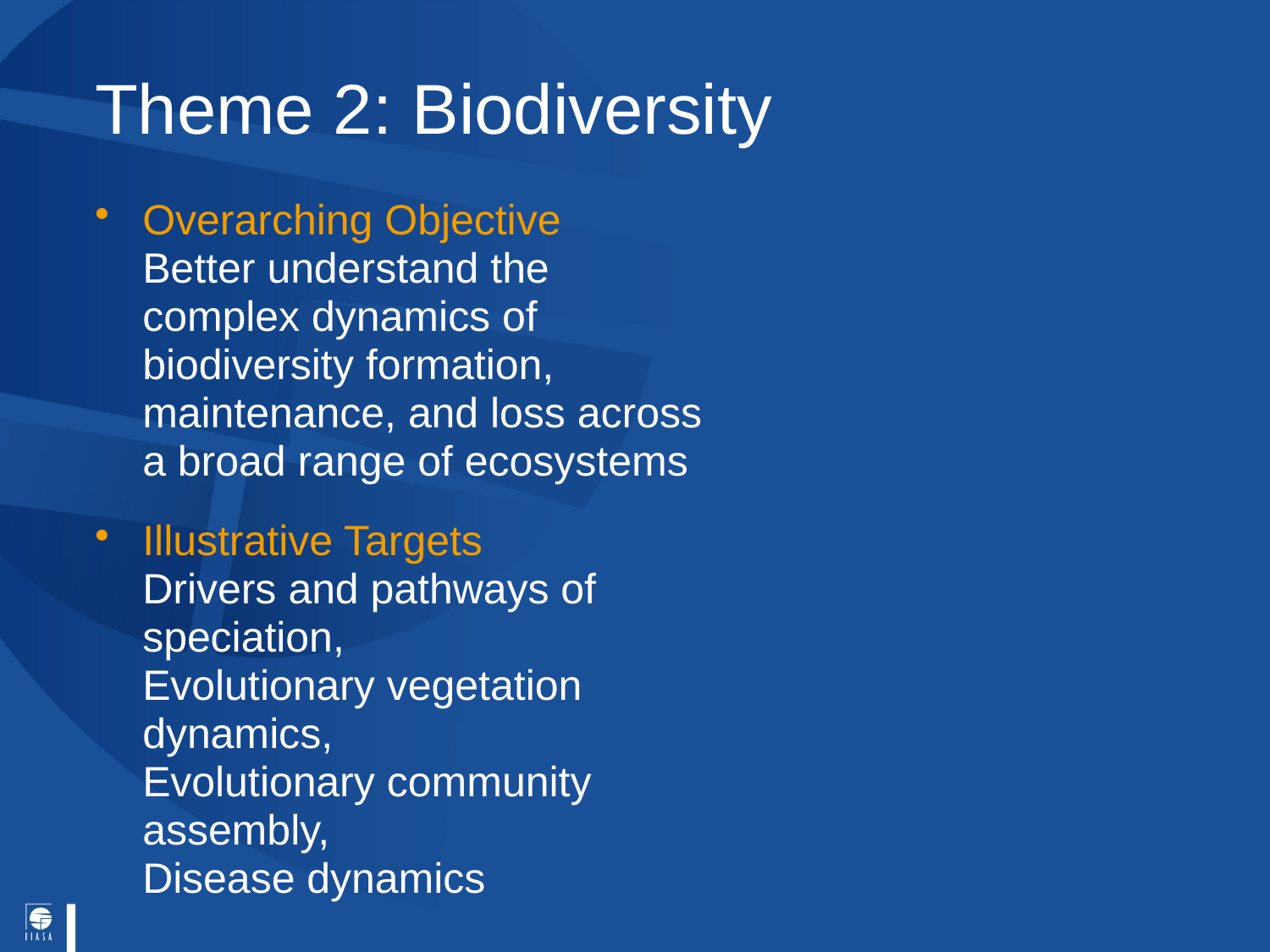

# Theme 2: Biodiversity
Overarching Objective
Better understand the complex dynamics of biodiversity formation, maintenance, and loss across a broad range of ecosystems
Illustrative Targets
Drivers and pathways of speciation,
Evolutionary vegetation dynamics,
Evolutionary community assembly,
Disease dynamics